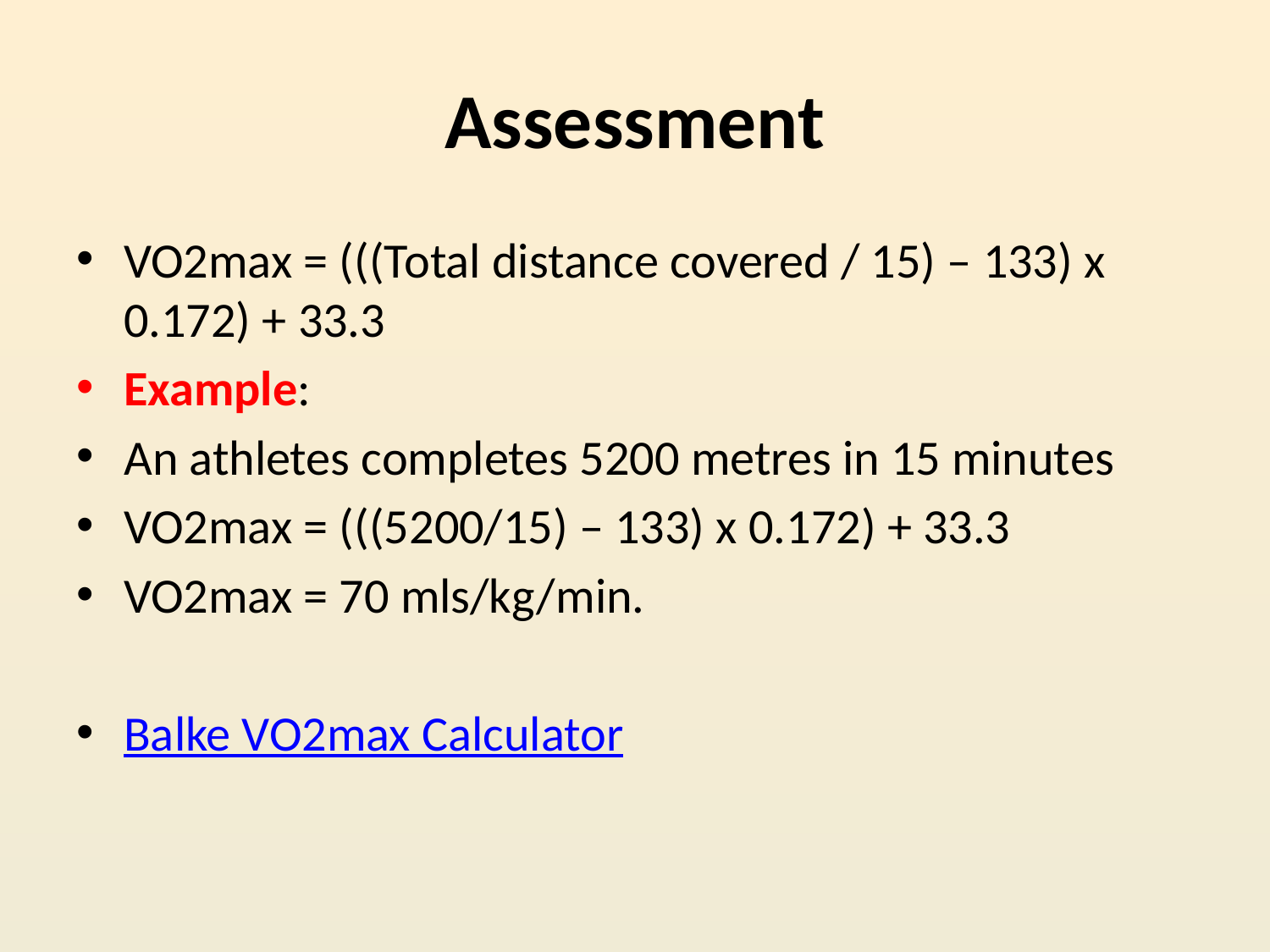

# Assessment
VO2max = (((Total distance covered / 15) – 133) x 0.172) + 33.3
Example:
An athletes completes 5200 metres in 15 minutes
VO2max = (((5200/15) – 133) x 0.172) + 33.3
VO2max = 70 mls/kg/min.

Balke VO2max Calculator

16